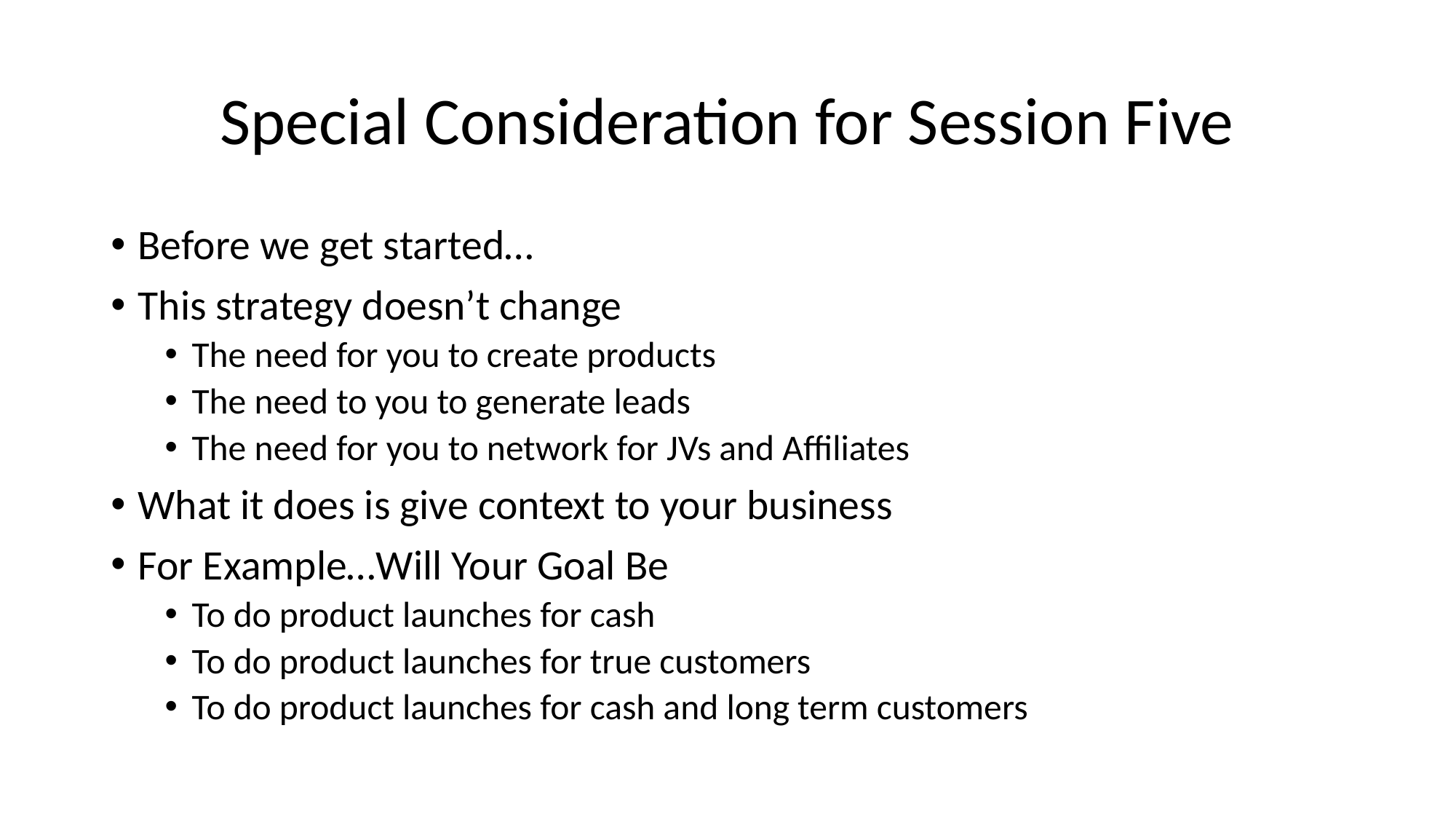

# Special Consideration for Session Five
Before we get started…
This strategy doesn’t change
The need for you to create products
The need to you to generate leads
The need for you to network for JVs and Affiliates
What it does is give context to your business
For Example…Will Your Goal Be
To do product launches for cash
To do product launches for true customers
To do product launches for cash and long term customers